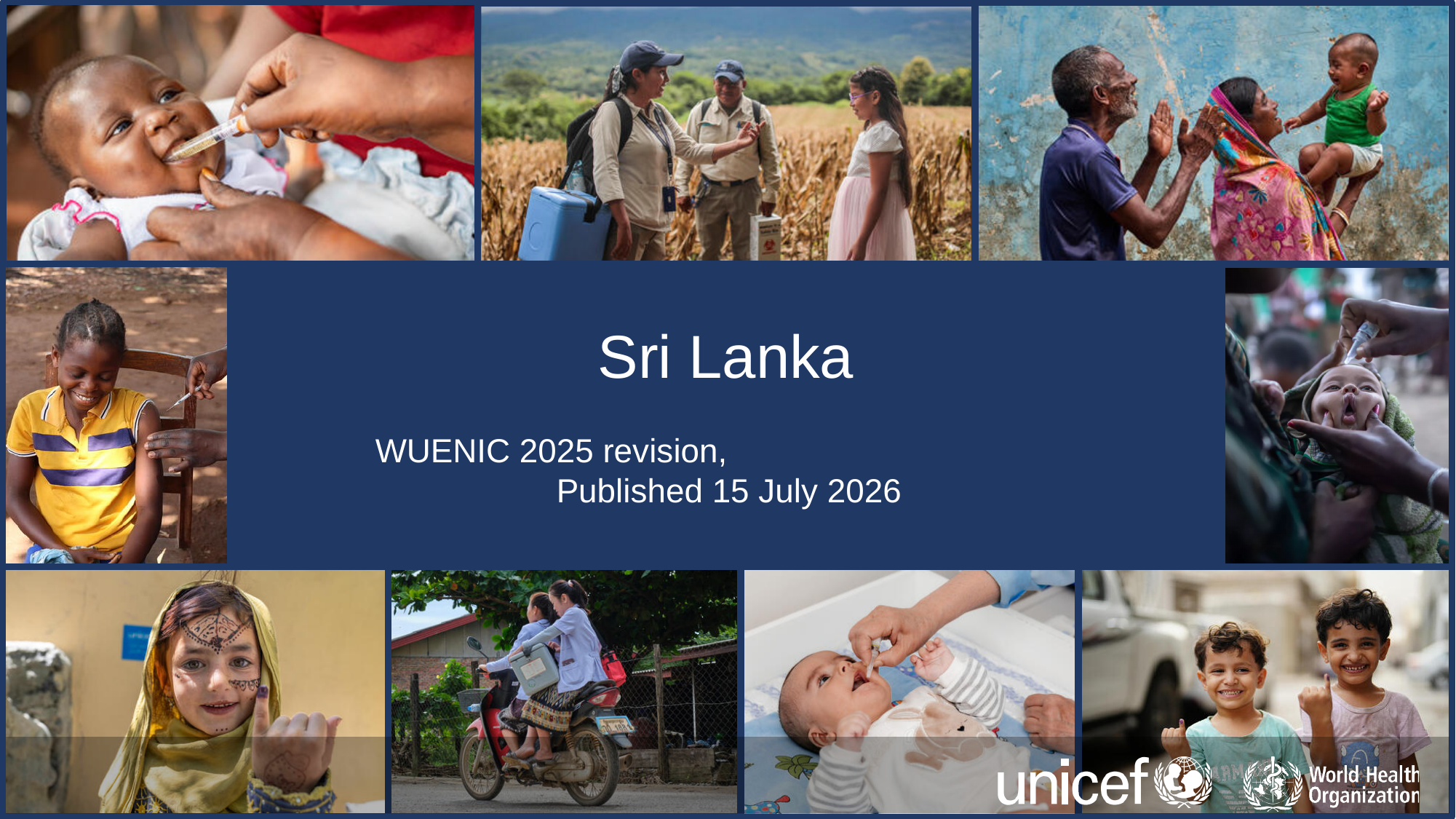

# Sri Lanka
WUENIC 2025 revision,
Published 15 July 2026